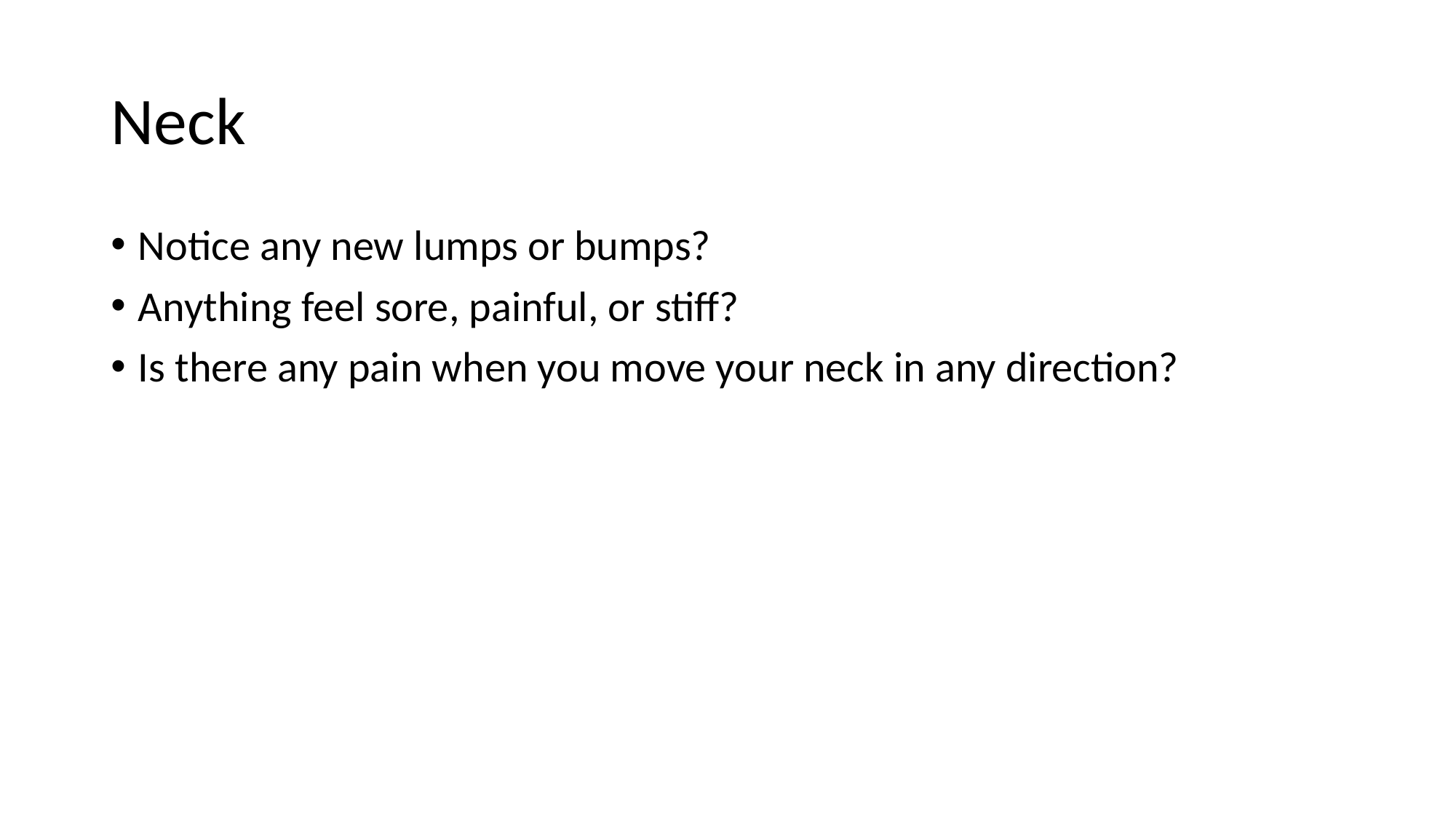

# Neck
Notice any new lumps or bumps?
Anything feel sore, painful, or stiff?
Is there any pain when you move your neck in any direction?